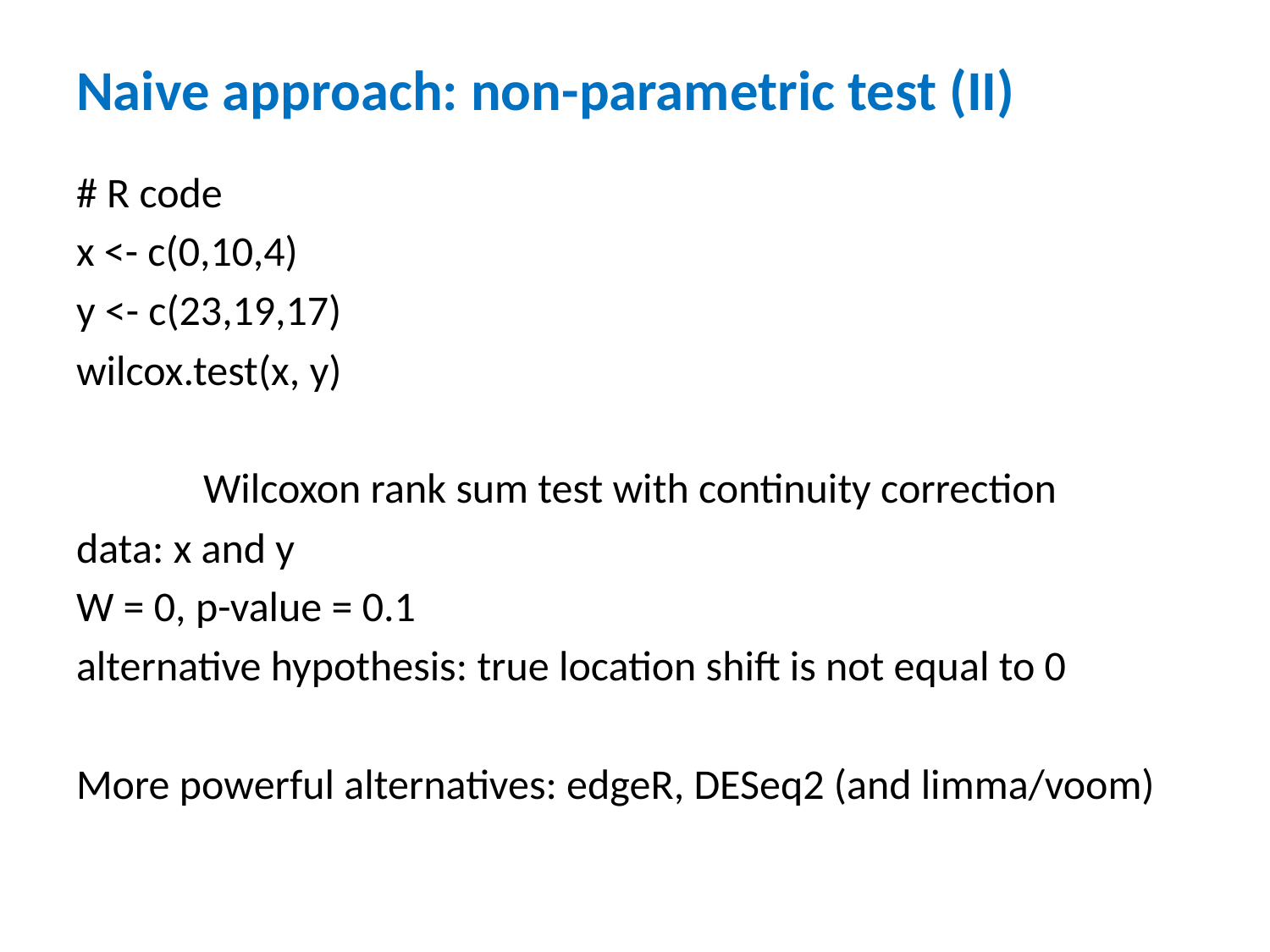

# Naive approach: non-parametric test (II)
# R code
x <- c(0,10,4)
y <- c(23,19,17)
wilcox.test(x, y)

	Wilcoxon rank sum test with continuity correction
data: x and y
W = 0, p-value = 0.1
alternative hypothesis: true location shift is not equal to 0

More powerful alternatives: edgeR, DESeq2 (and limma/voom)